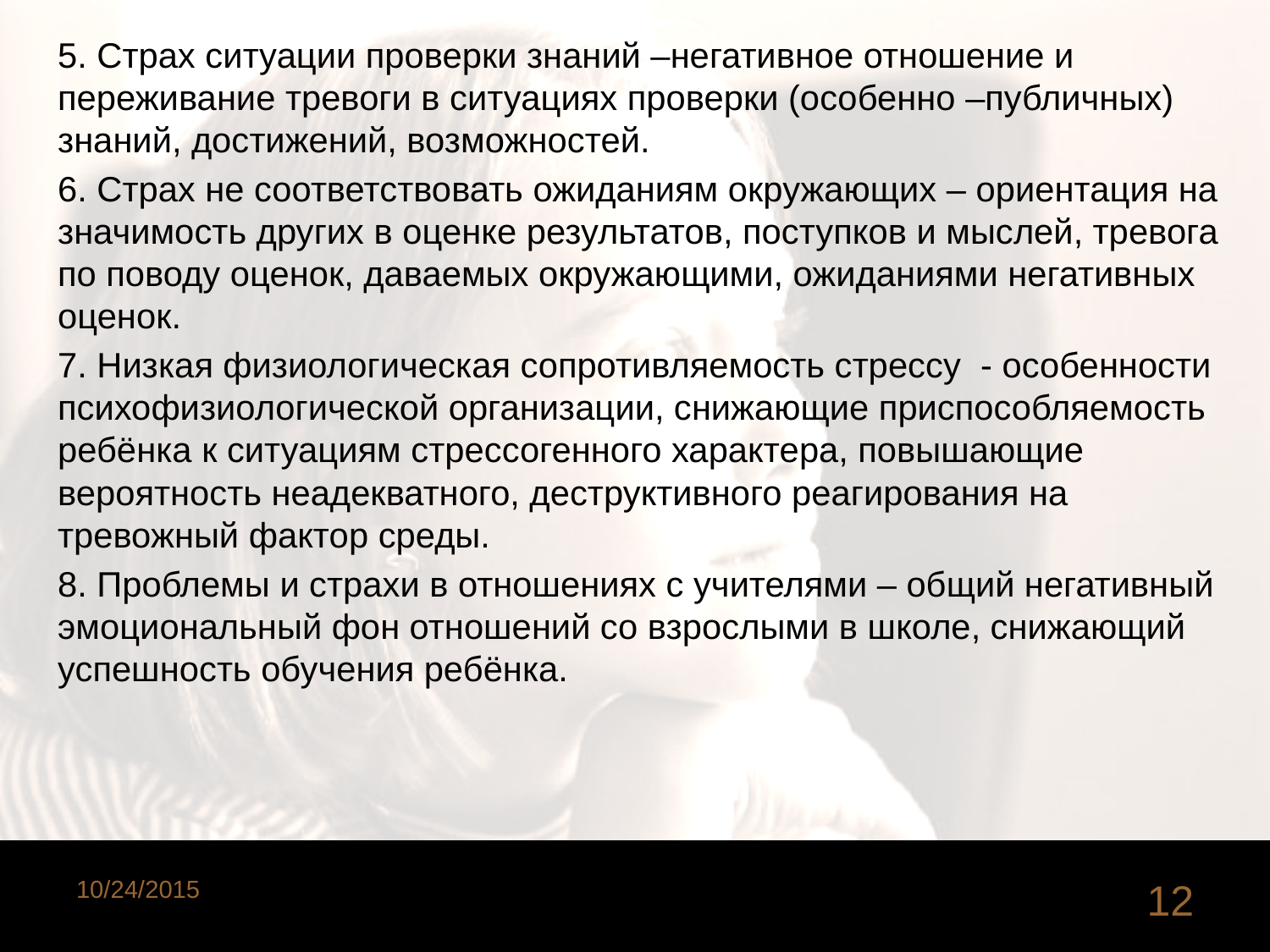

5. Страх ситуации проверки знаний –негативное отношение и переживание тревоги в ситуациях проверки (особенно –публичных) знаний, достижений, возможностей.
6. Страх не соответствовать ожиданиям окружающих – ориентация на значимость других в оценке результатов, поступков и мыслей, тревога по поводу оценок, даваемых окружающими, ожиданиями негативных оценок.
7. Низкая физиологическая сопротивляемость стрессу  - особенности психофизиологической организации, снижающие приспособляемость ребёнка к ситуациям стрессогенного характера, повышающие вероятность неадекватного, деструктивного реагирования на тревожный фактор среды.
8. Проблемы и страхи в отношениях с учителями – общий негативный эмоциональный фон отношений со взрослыми в школе, снижающий успешность обучения ребёнка.
10/24/2015
12